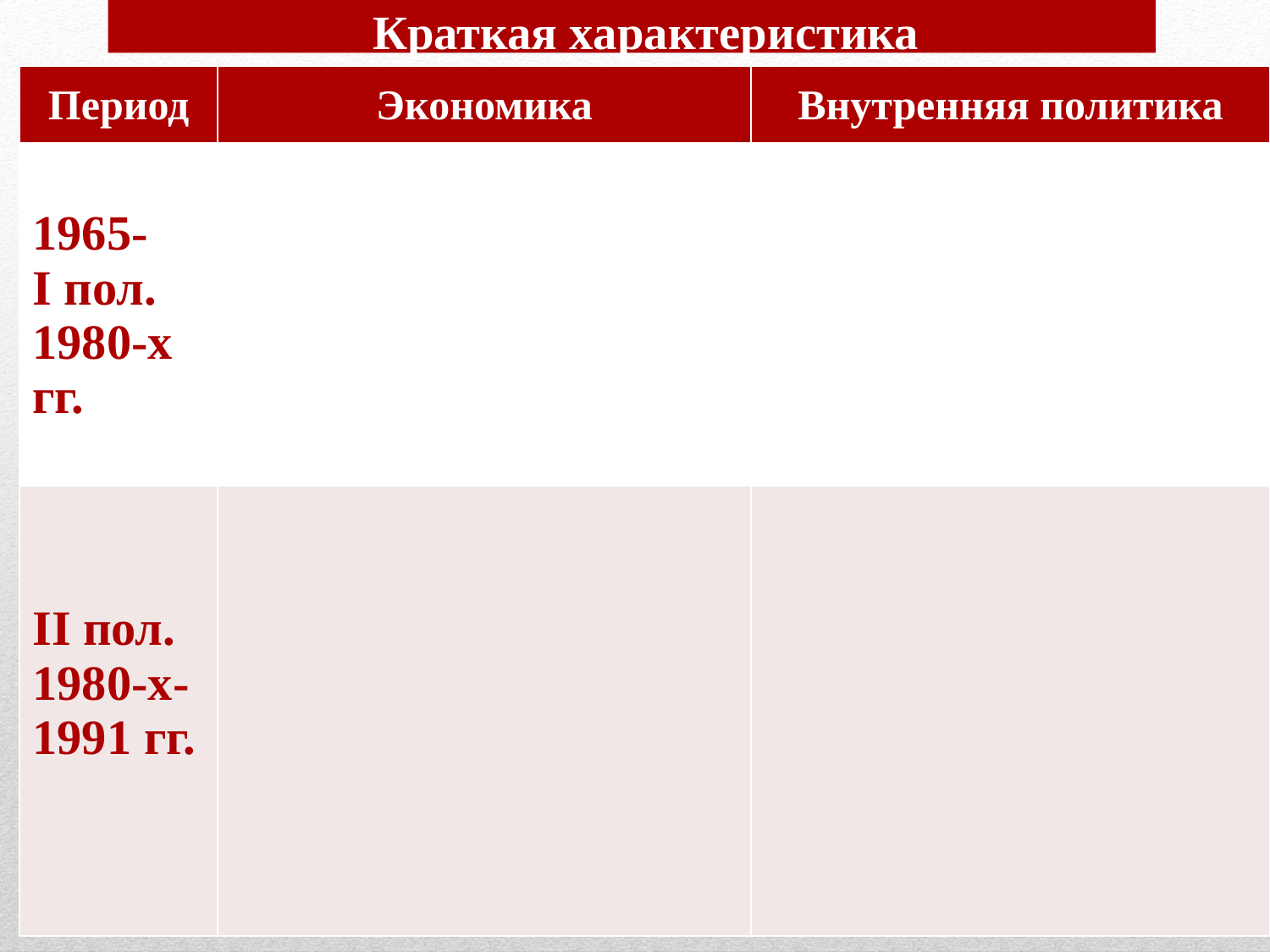

# Краткая характеристика
| Период | Экономика | Внутренняя политика |
| --- | --- | --- |
| 1965- I пол. 1980-х гг. |  |  |
| II пол. 1980-х- 1991 гг. |  |  |